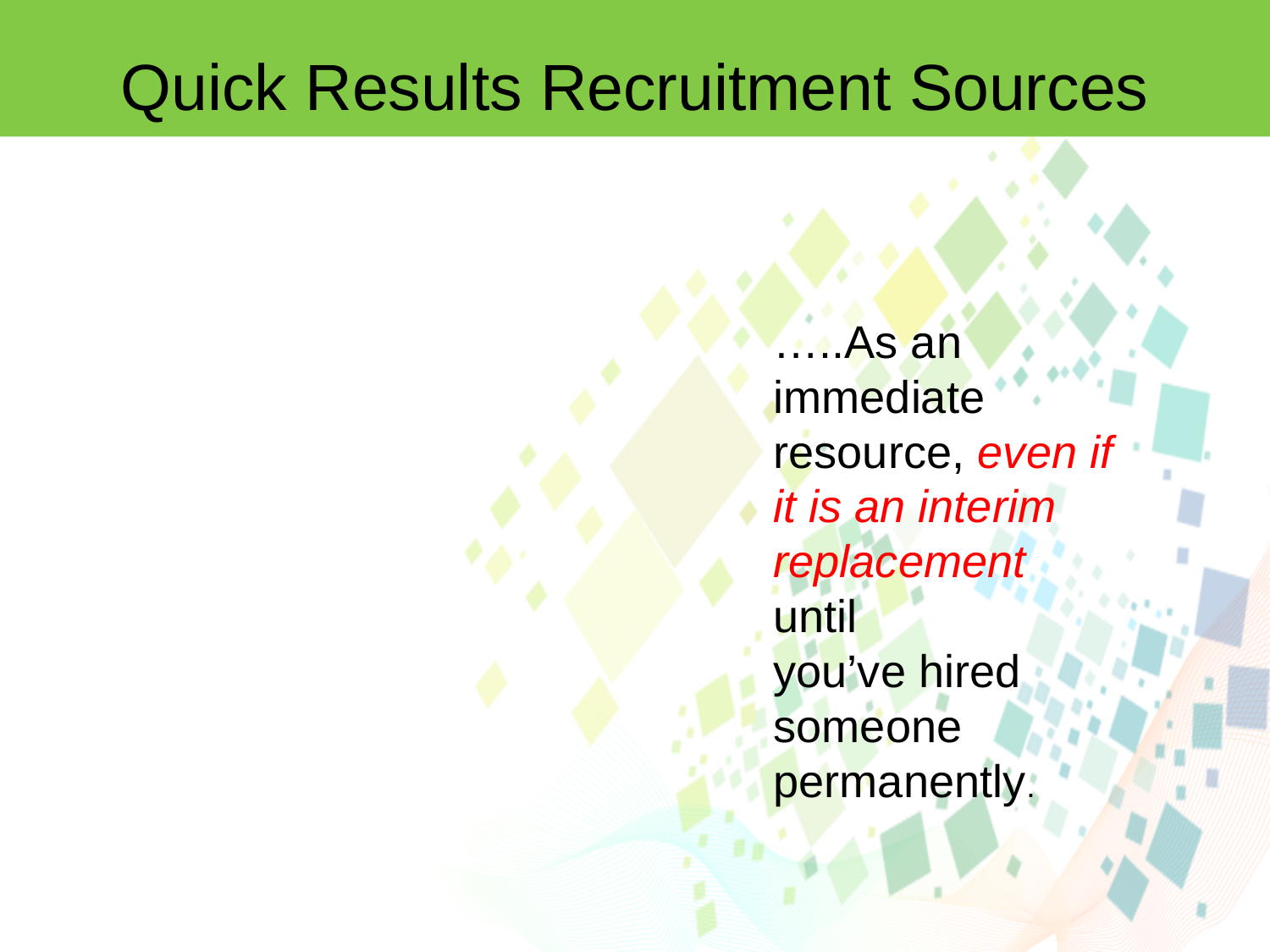

Quick Results Recruitment Sources
…..As an immediate resource, even if it is an interim replacement until
you’ve hired someone permanently.